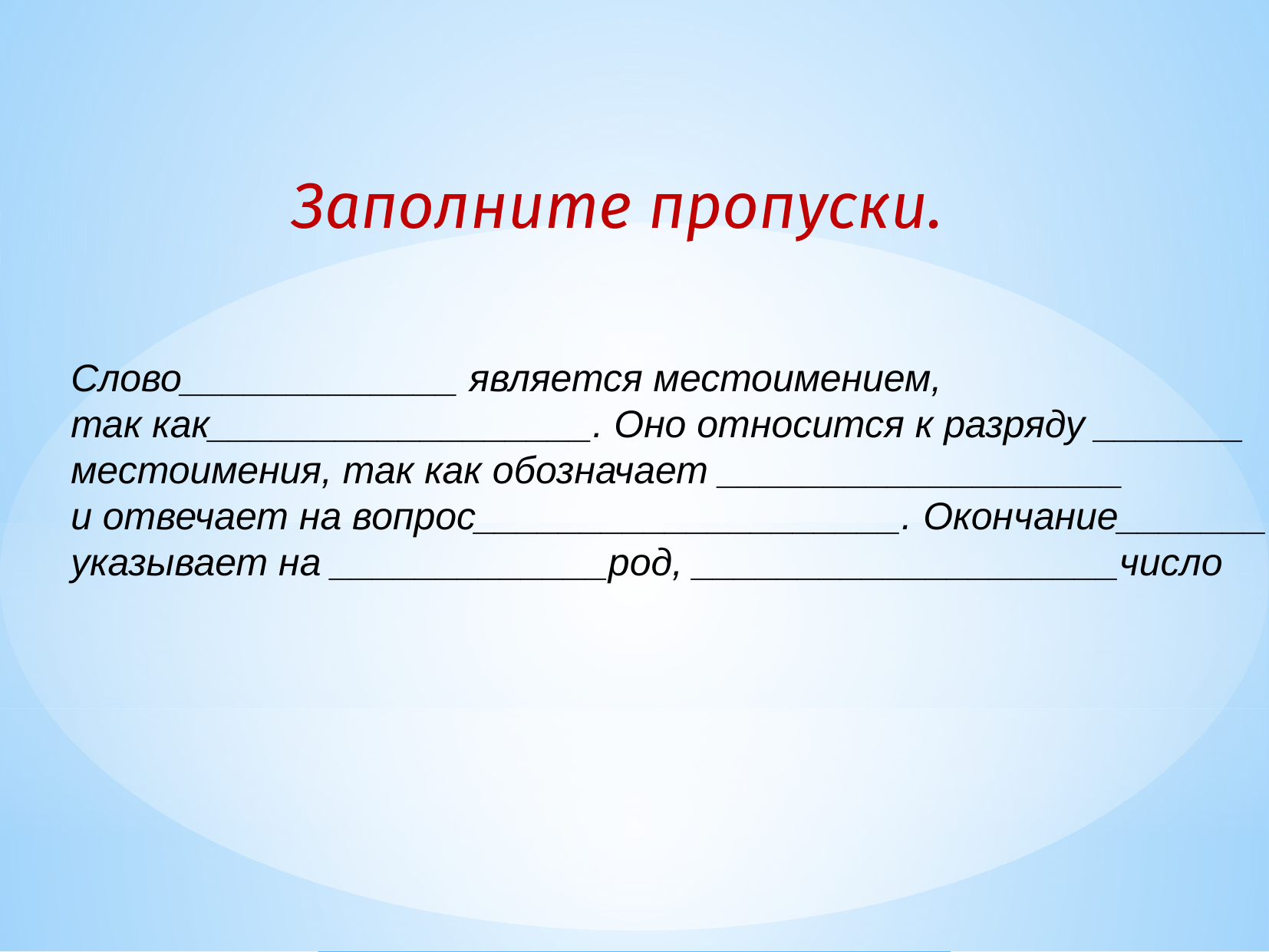

Заполните пропуски.
Слово_____________ является местоимением,
так как__________________. Оно относится к разряду _______
местоимения, так как обозначает ___________________
и отвечает на вопрос____________________. Окончание_______
указывает на _____________род, ____________________число